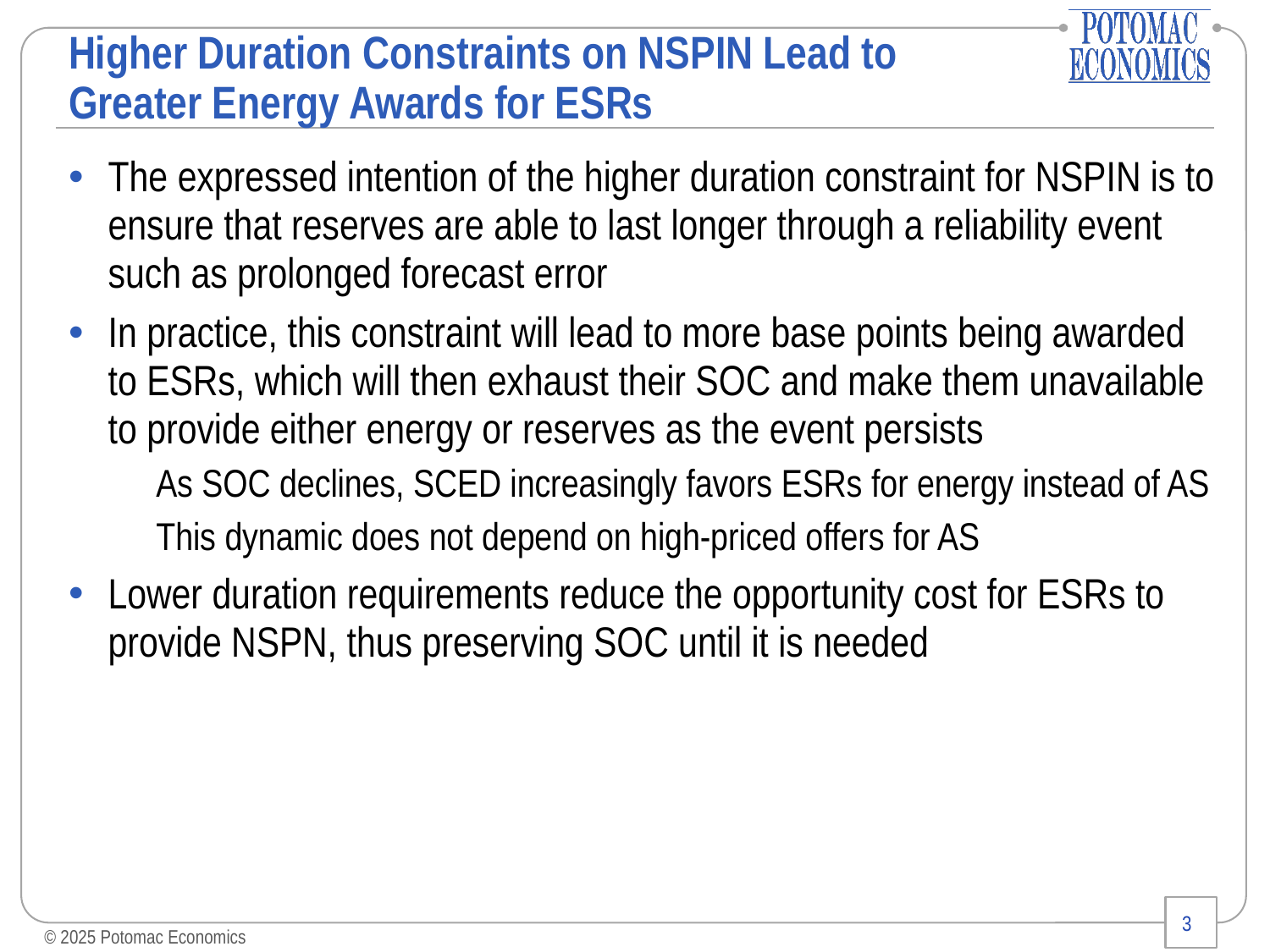

# Higher Duration Constraints on NSPIN Lead to Greater Energy Awards for ESRs
The expressed intention of the higher duration constraint for NSPIN is to ensure that reserves are able to last longer through a reliability event such as prolonged forecast error
In practice, this constraint will lead to more base points being awarded to ESRs, which will then exhaust their SOC and make them unavailable to provide either energy or reserves as the event persists
As SOC declines, SCED increasingly favors ESRs for energy instead of AS
This dynamic does not depend on high-priced offers for AS
Lower duration requirements reduce the opportunity cost for ESRs to provide NSPN, thus preserving SOC until it is needed